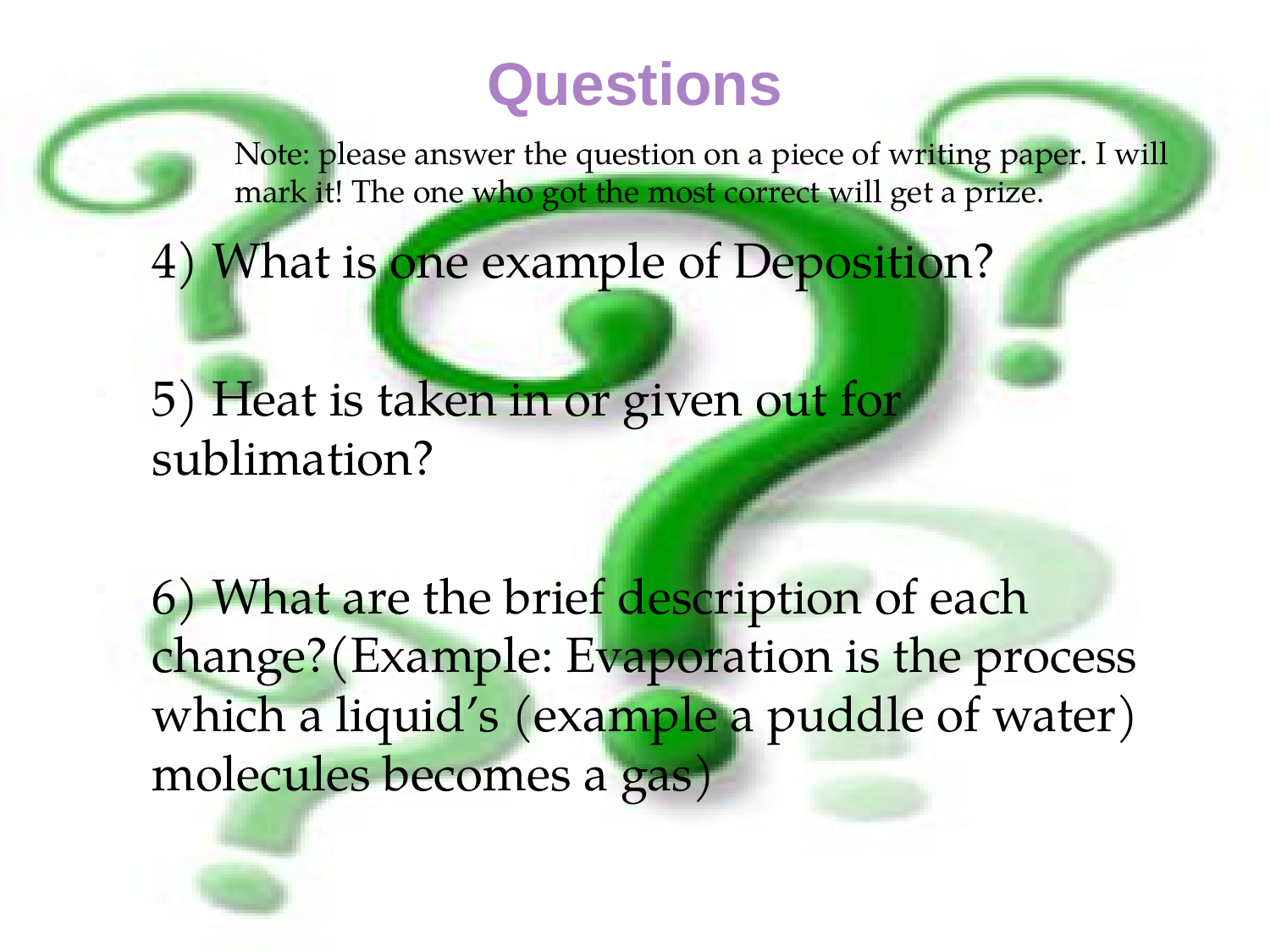

# Questions
Note: please answer the question on a piece of writing paper. I will mark it! The one who got the most correct will get a prize.

4) What is one example of Deposition?

5) Heat is taken in or given out for sublimation?

6) What are the brief description of each change?(Example: Evaporation is the process which a liquid’s (example a puddle of water) molecules becomes a gas)